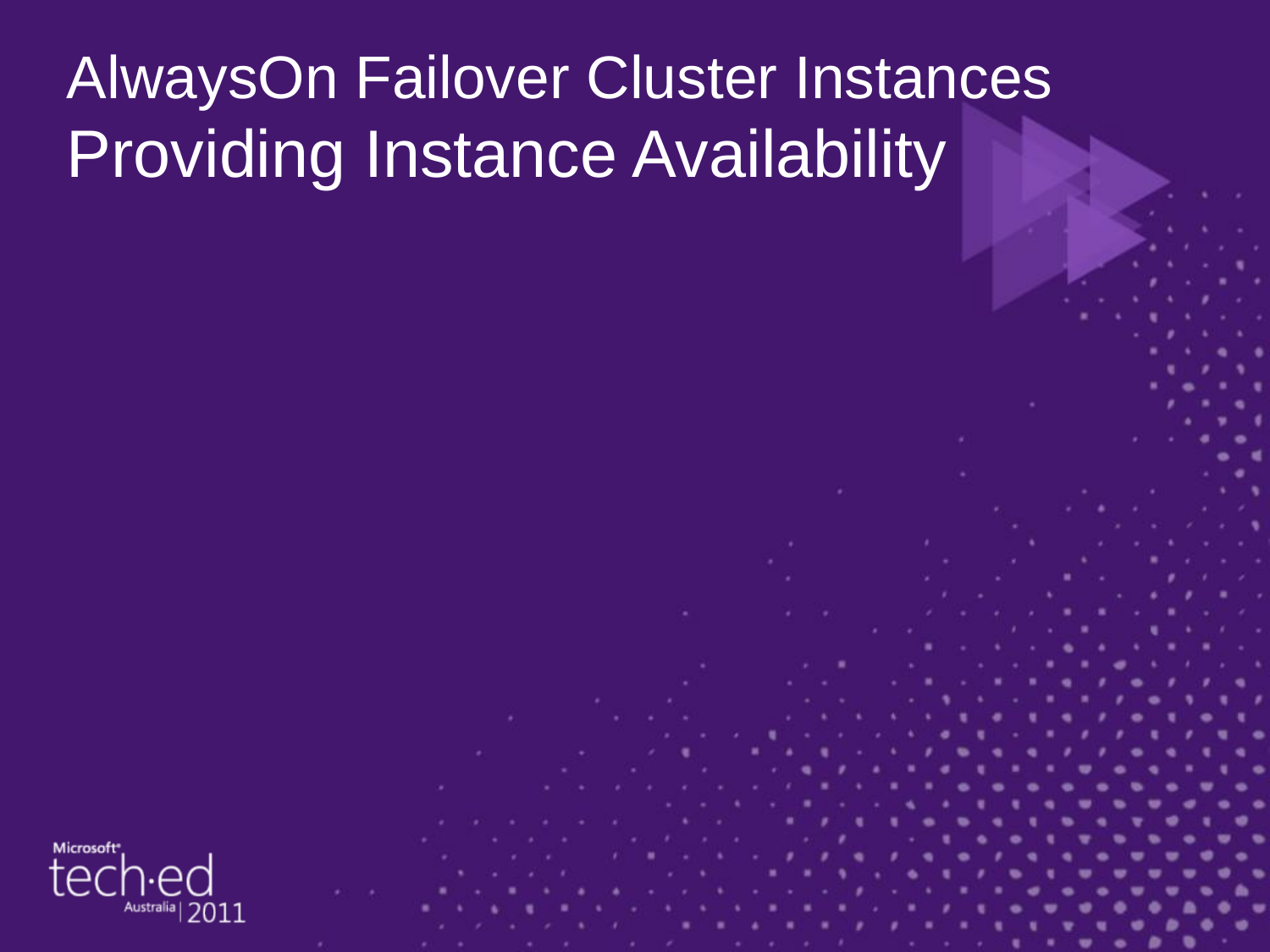

# AlwaysOn Failover Cluster Instances Providing Instance Availability